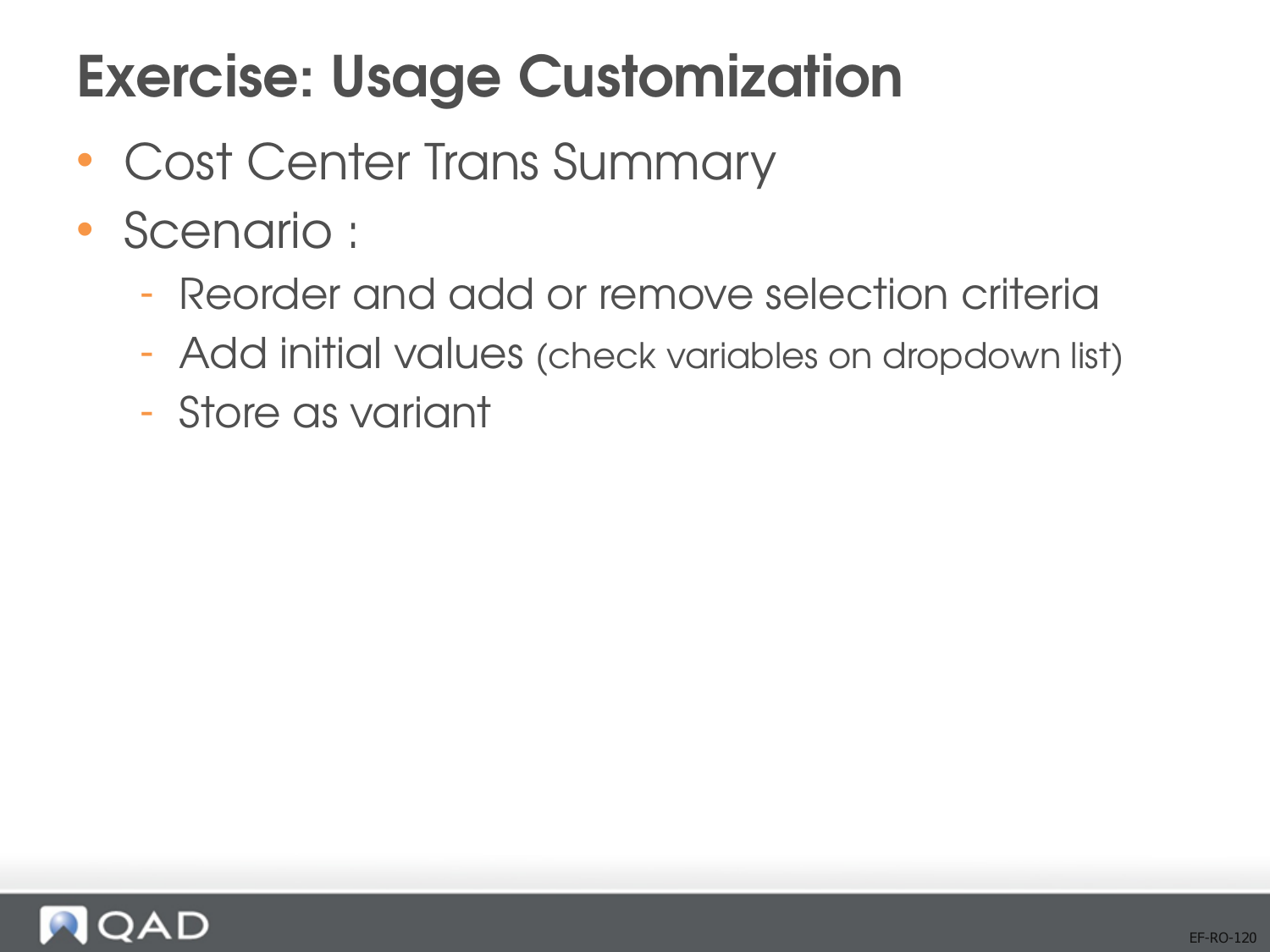

# Exercise: Usage Customization
Cost Center Trans Summary
Scenario :
Reorder and add or remove selection criteria
Add initial values (check variables on dropdown list)
Store as variant
EF-RO-120